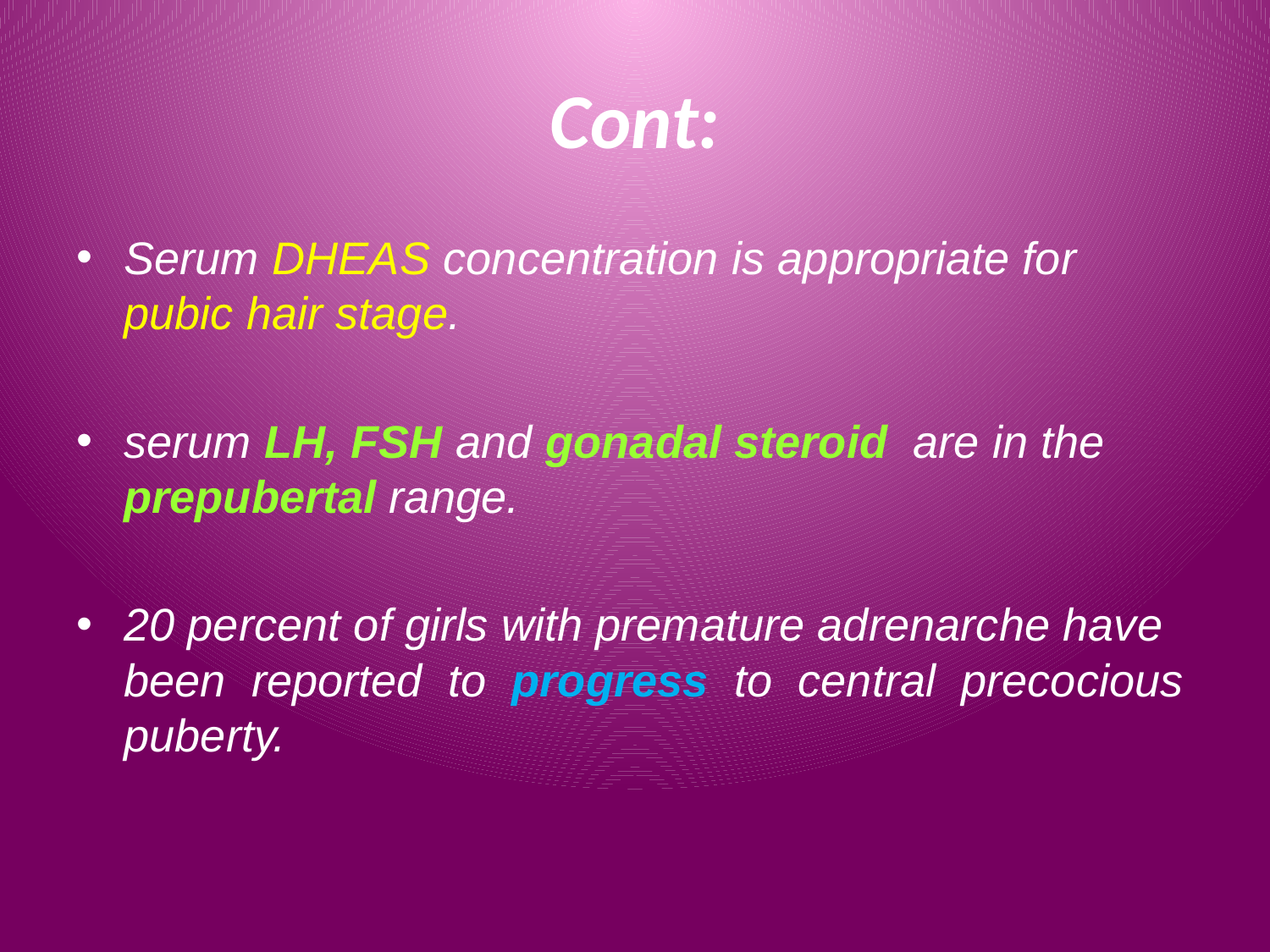

# Cont:
Serum DHEAS concentration is appropriate for pubic hair stage.

serum LH, FSH and gonadal steroid  are in the prepubertal range.

20 percent of girls with premature adrenarche have been  reported  to  progress  to  central  precocious puberty.